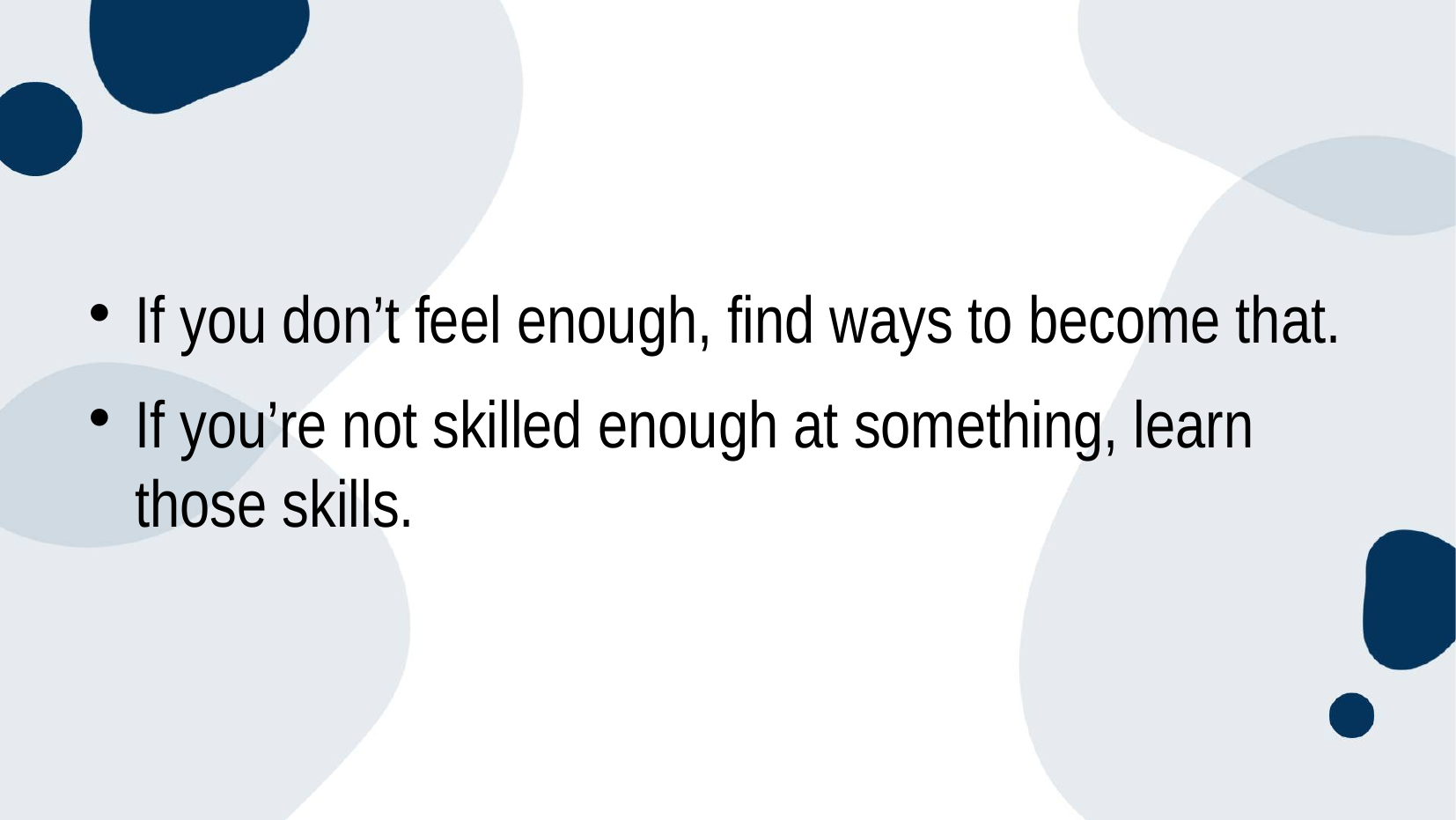

#
If you don’t feel enough, find ways to become that.
If you’re not skilled enough at something, learn those skills.